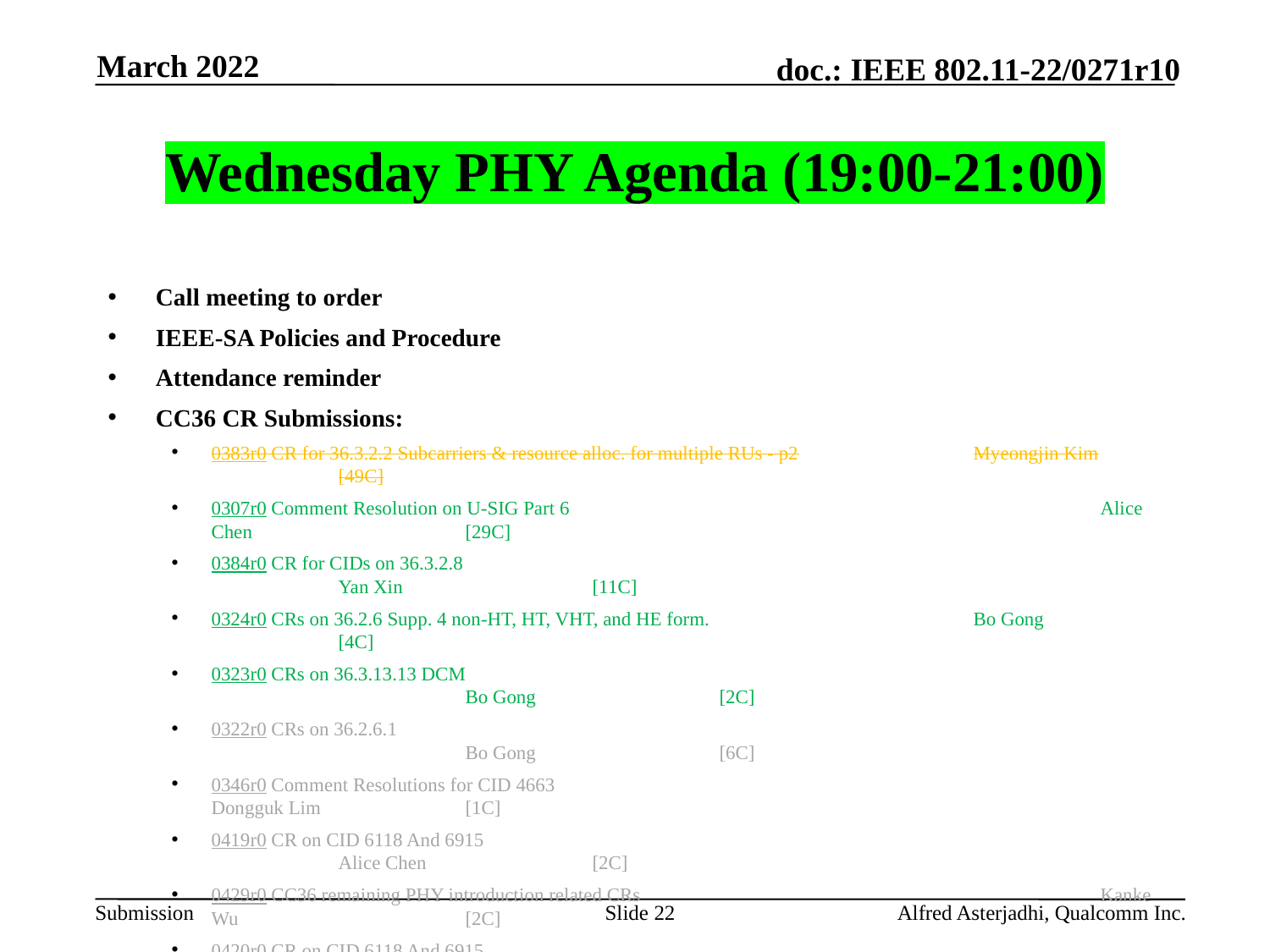

March 2022
# Wednesday PHY Agenda (19:00-21:00)
Call meeting to order
IEEE-SA Policies and Procedure
Attendance reminder
CC36 CR Submissions:
0383r0 CR for 36.3.2.2 Subcarriers & resource alloc. for multiple RUs - p2		Myeongjin Kim		[49C]
0307r0 Comment Resolution on U-SIG Part 6					Alice Chen		[29C]
0384r0 CR for CIDs on 36.3.2.8							Yan Xin		[11C]
0324r0 CRs on 36.2.6 Supp. 4 non-HT, HT, VHT, and HE form.			Bo Gong		[4C]
0323r0 CRs on 36.3.13.13 DCM							Bo Gong		[2C]
0322r0 CRs on 36.2.6.1								Bo Gong		[6C]
0346r0 Comment Resolutions for CID 4663					Dongguk Lim		[1C]
0419r0 CR on CID 6118 And 6915						Alice Chen		[2C]
0429r0 CC36 remaining PHY introduction related CRs				Kanke Wu		[2C]
0420r0 CR on CID 6118 And 6915						Alice Chen		[7C]
0456r1 D1.0 CR on CID4574 							Bo Gong		[1C]
AoB:
Recess
Slide 22
Alfred Asterjadhi, Qualcomm Inc.